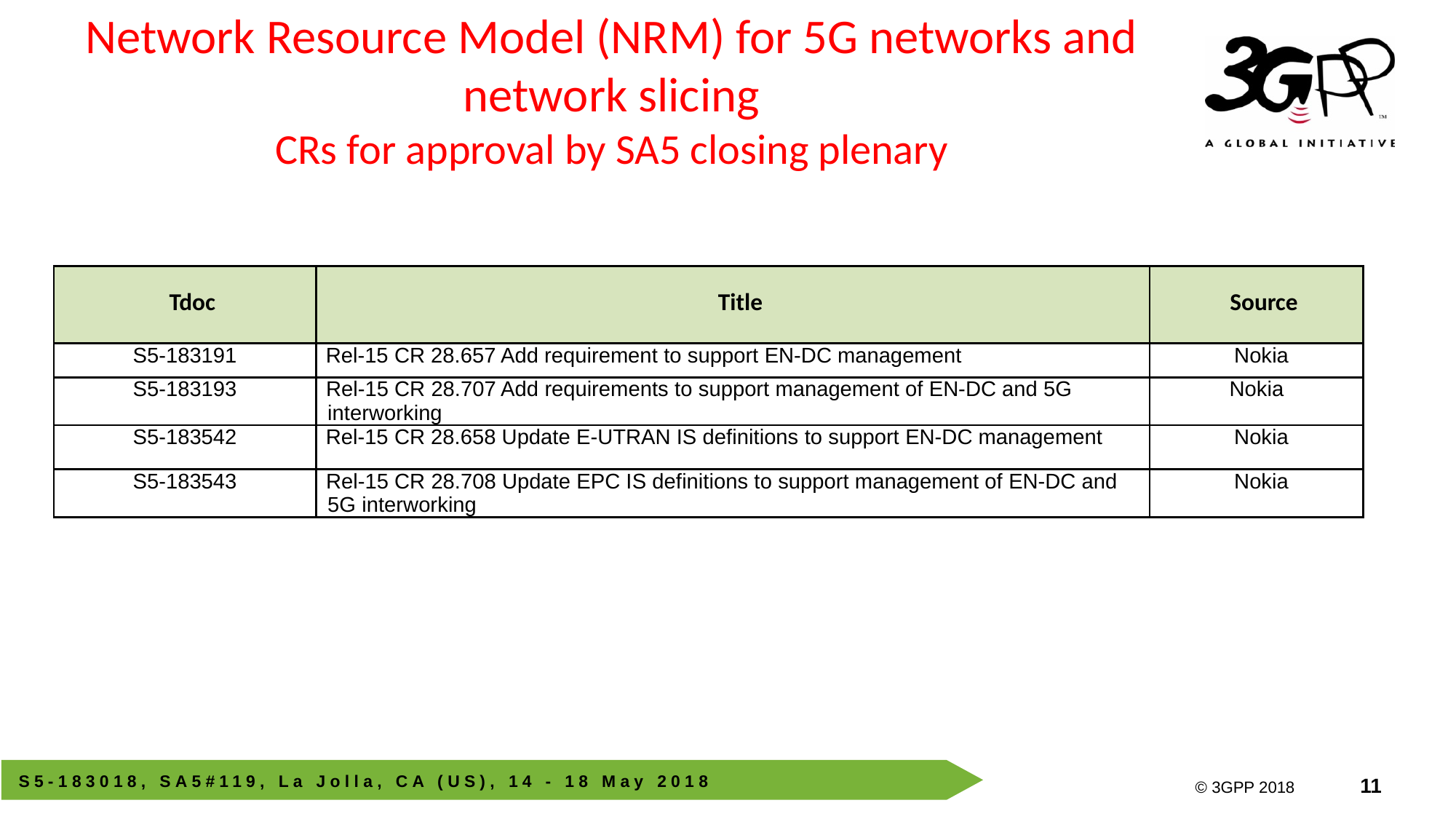

Network Resource Model (NRM) for 5G networks and network slicing
CRs for approval by SA5 closing plenary
| Tdoc | Title | Source |
| --- | --- | --- |
| S5‑183191 | Rel-15 CR 28.657 Add requirement to support EN-DC management | Nokia |
| S5‑183193 | Rel-15 CR 28.707 Add requirements to support management of EN-DC and 5G interworking | Nokia |
| S5‑183542 | Rel-15 CR 28.658 Update E-UTRAN IS definitions to support EN-DC management | Nokia |
| S5‑183543 | Rel-15 CR 28.708 Update EPC IS definitions to support management of EN-DC and 5G interworking | Nokia |